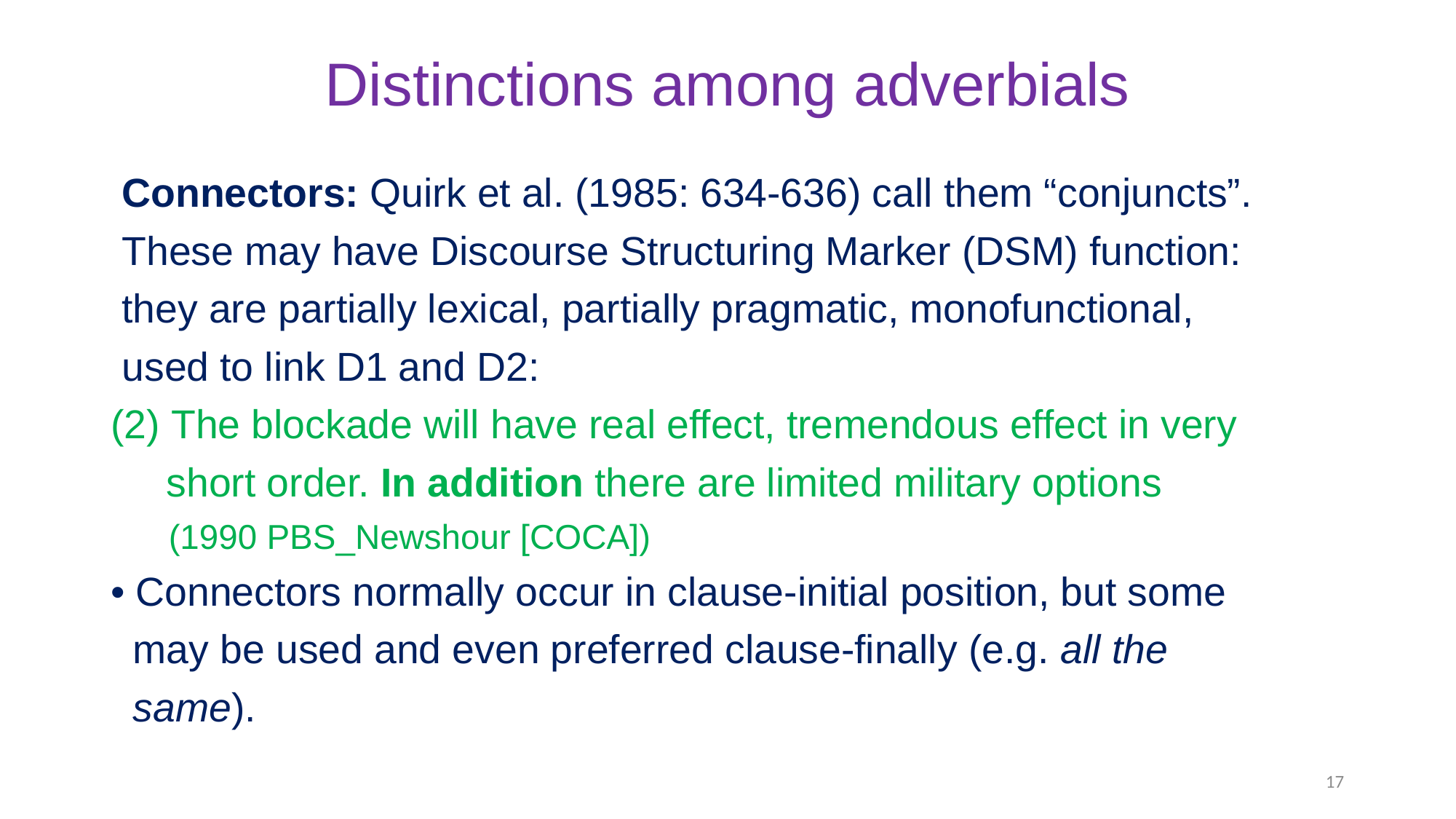

# Distinctions among adverbials
 Connectors: Quirk et al. (1985: 634-636) call them “conjuncts”.
 These may have Discourse Structuring Marker (DSM) function:
 they are partially lexical, partially pragmatic, monofunctional,
 used to link D1 and D2:
(2) The blockade will have real effect, tremendous effect in very
     short order. In addition there are limited military options
      (1990 PBS_Newshour [COCA])
• Connectors normally occur in clause-initial position, but some
  may be used and even preferred clause-finally (e.g. all the
  same).

17